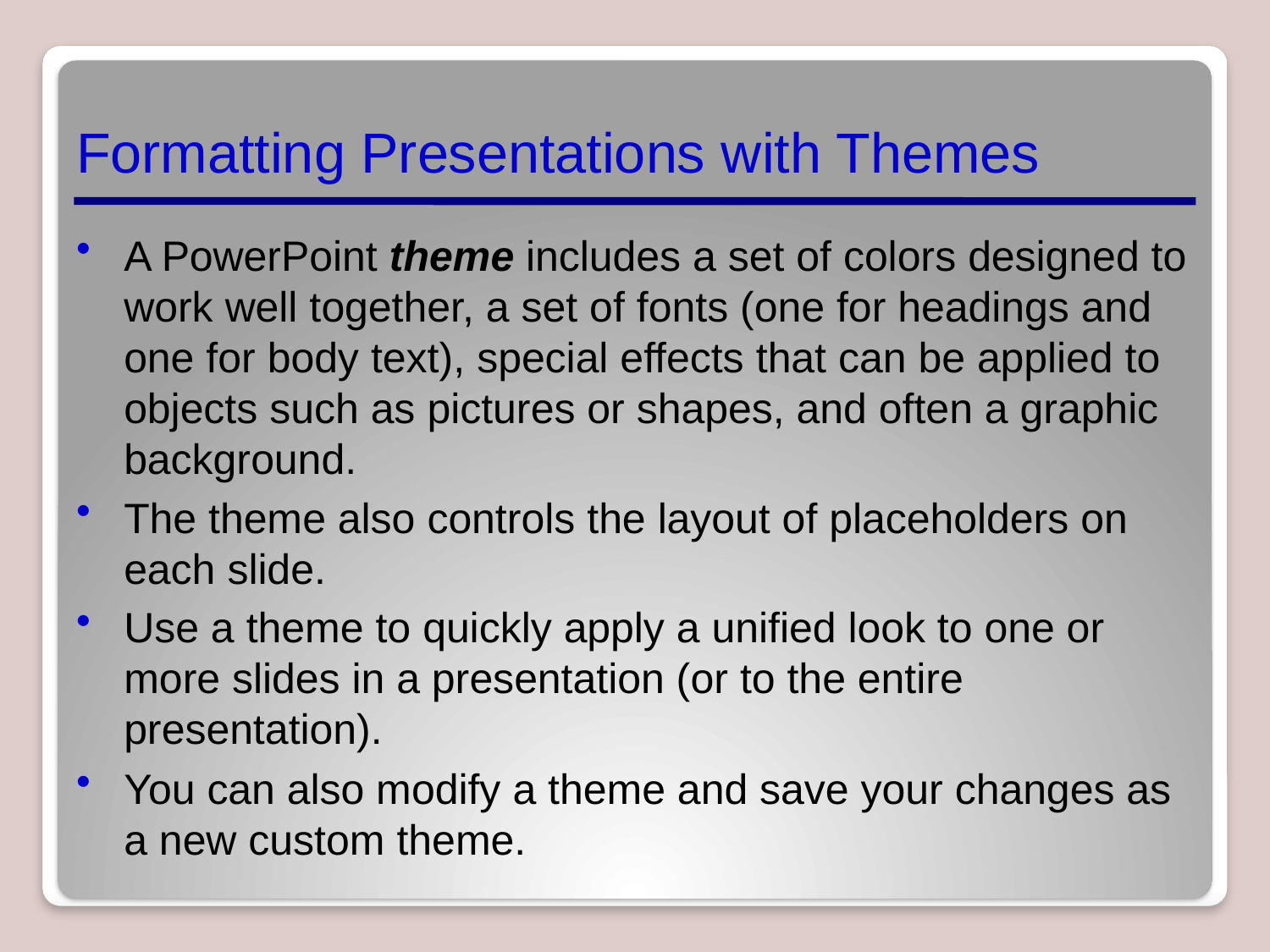

# Formatting Presentations with Themes
A PowerPoint theme includes a set of colors designed to work well together, a set of fonts (one for headings and one for body text), special effects that can be applied to objects such as pictures or shapes, and often a graphic background.
The theme also controls the layout of placeholders on each slide.
Use a theme to quickly apply a unified look to one or more slides in a presentation (or to the entire presentation).
You can also modify a theme and save your changes as a new custom theme.